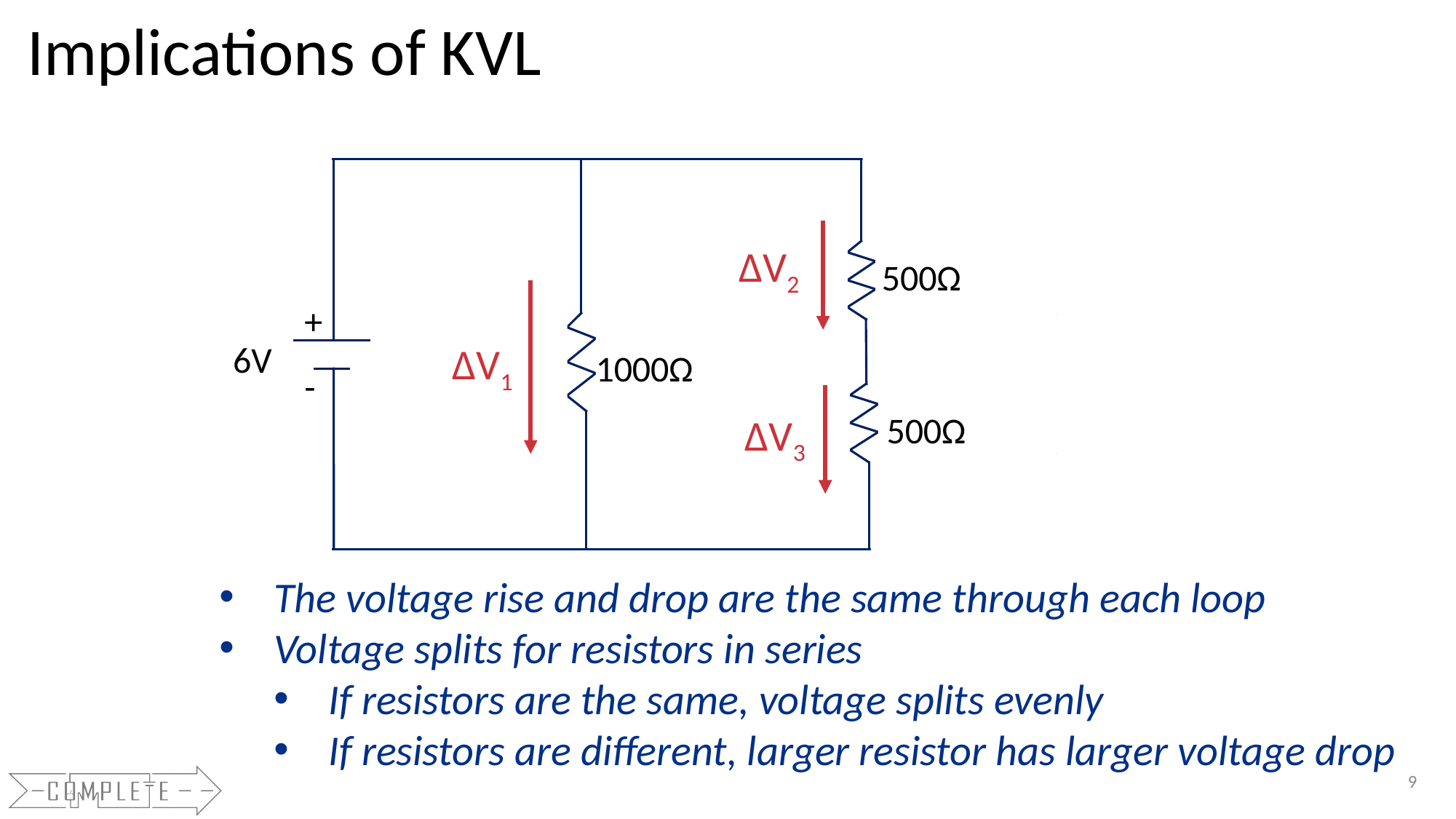

# Implications of KVL

ΔV2
500Ω
1000Ω

ΔV4
+
-

6V

ΔV1
1000Ω

500Ω
500Ω
ΔV3
ΔV5
The voltage rise and drop are the same through each loop
Voltage splits for resistors in series
If resistors are the same, voltage splits evenly
If resistors are different, larger resistor has larger voltage drop
9